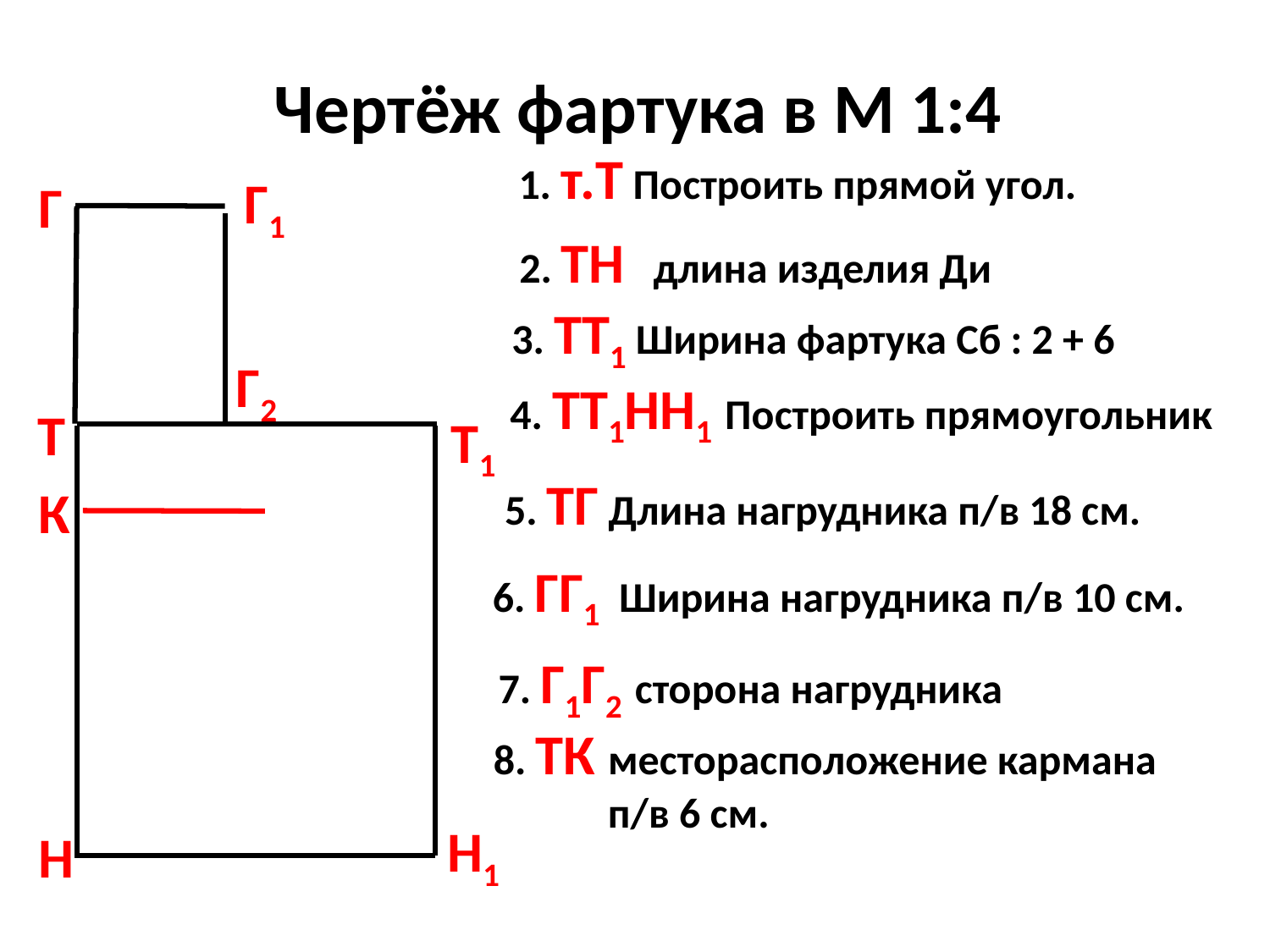

# Чертёж фартука в М 1:4
1. т.Т Построить прямой угол.

Т
Г1
Г
2. ТН   длина изделия Ди
3. ТТ1 Ширина фартука Сб : 2 + 6
Г2
4. ТТ1НН1 Построить прямоугольник
Т1
5. ТГ Длина нагрудника п/в 18 см.
К
6. ГГ1  Ширина нагрудника п/в 10 см.

7. Г1Г2 сторона нагрудника
8. ТК месторасположение кармана
            п/в 6 см.

Н1
Н